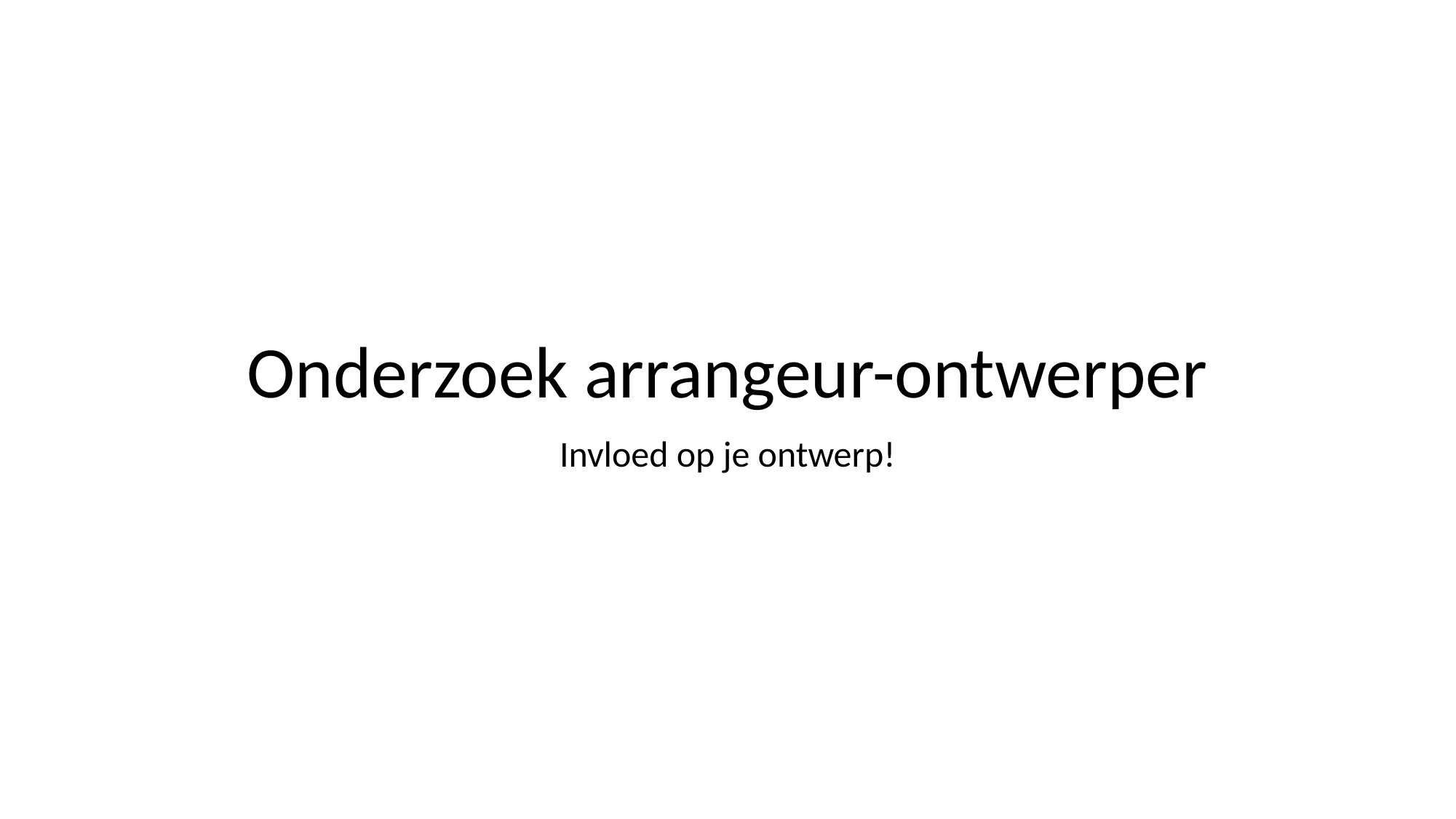

# Onderzoek arrangeur-ontwerper
Invloed op je ontwerp!